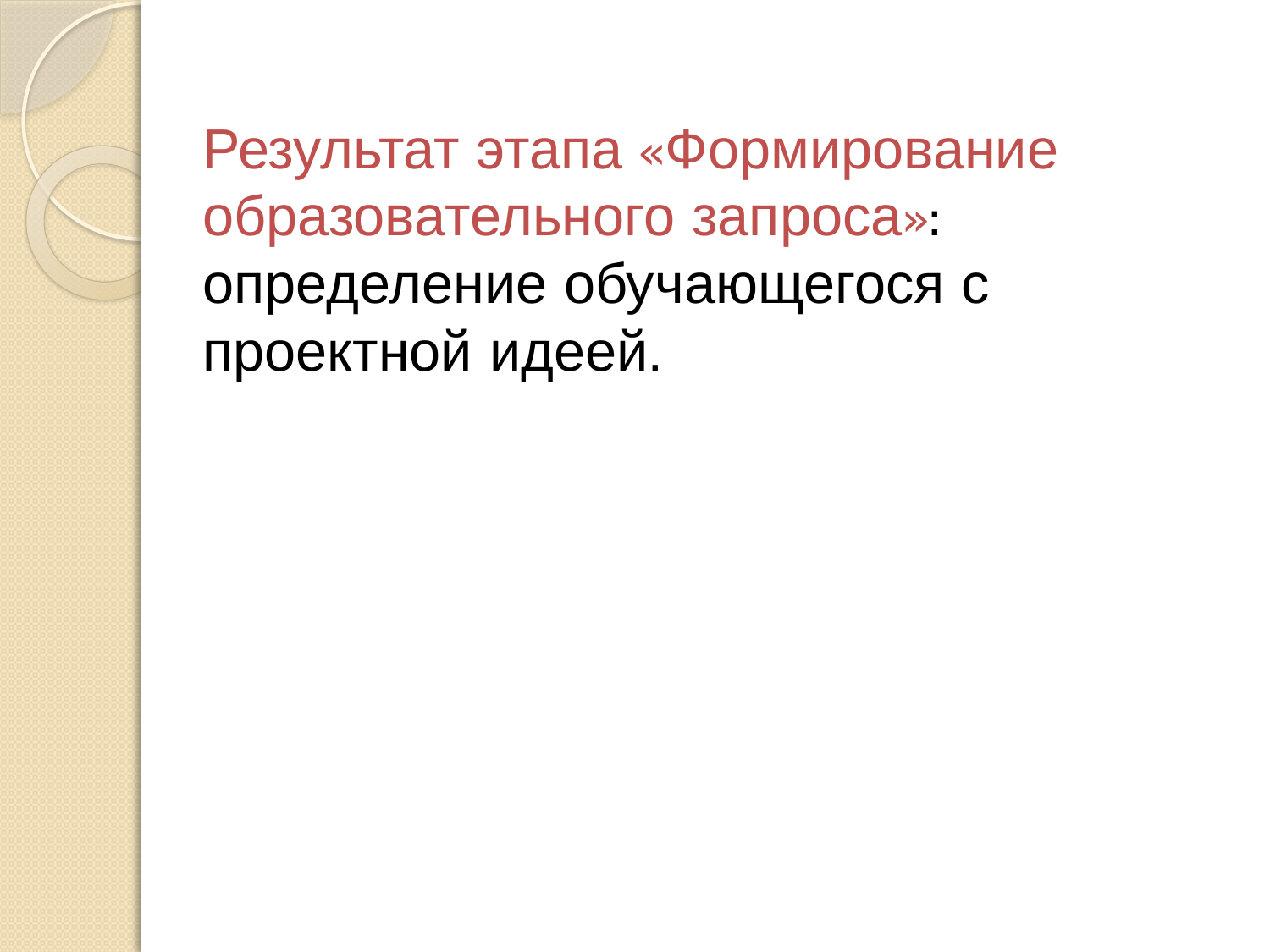

Результат этапа «Формирование образовательного запроса»: определение обучающегося с проектной идеей.